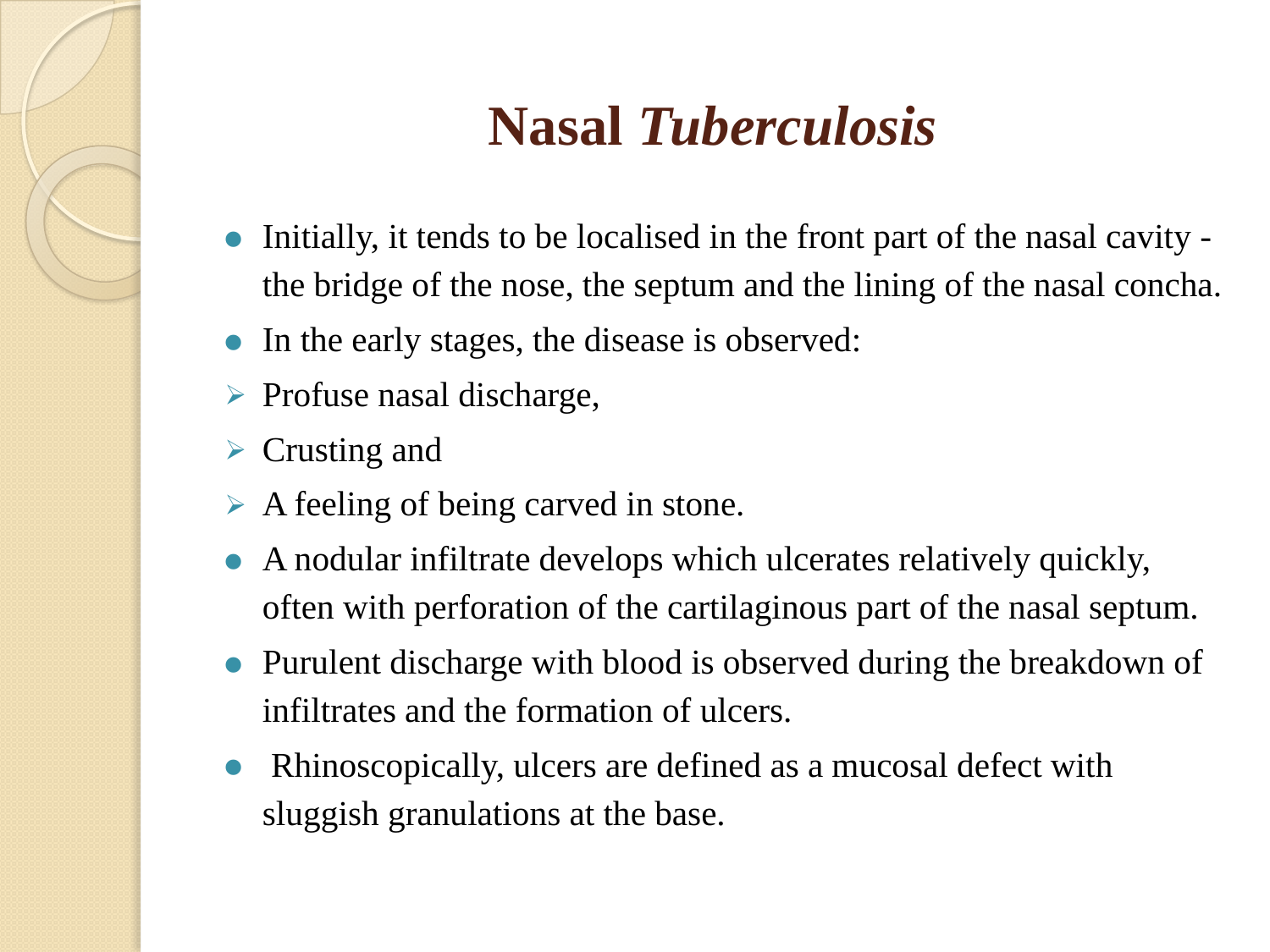

# Nasal Tuberculosis
Initially, it tends to be localised in the front part of the nasal cavity - the bridge of the nose, the septum and the lining of the nasal concha.
In the early stages, the disease is observed:
Profuse nasal discharge,
Crusting and
A feeling of being carved in stone.
A nodular infiltrate develops which ulcerates relatively quickly, often with perforation of the cartilaginous part of the nasal septum.
Purulent discharge with blood is observed during the breakdown of infiltrates and the formation of ulcers.
 Rhinoscopically, ulcers are defined as a mucosal defect with sluggish granulations at the base.